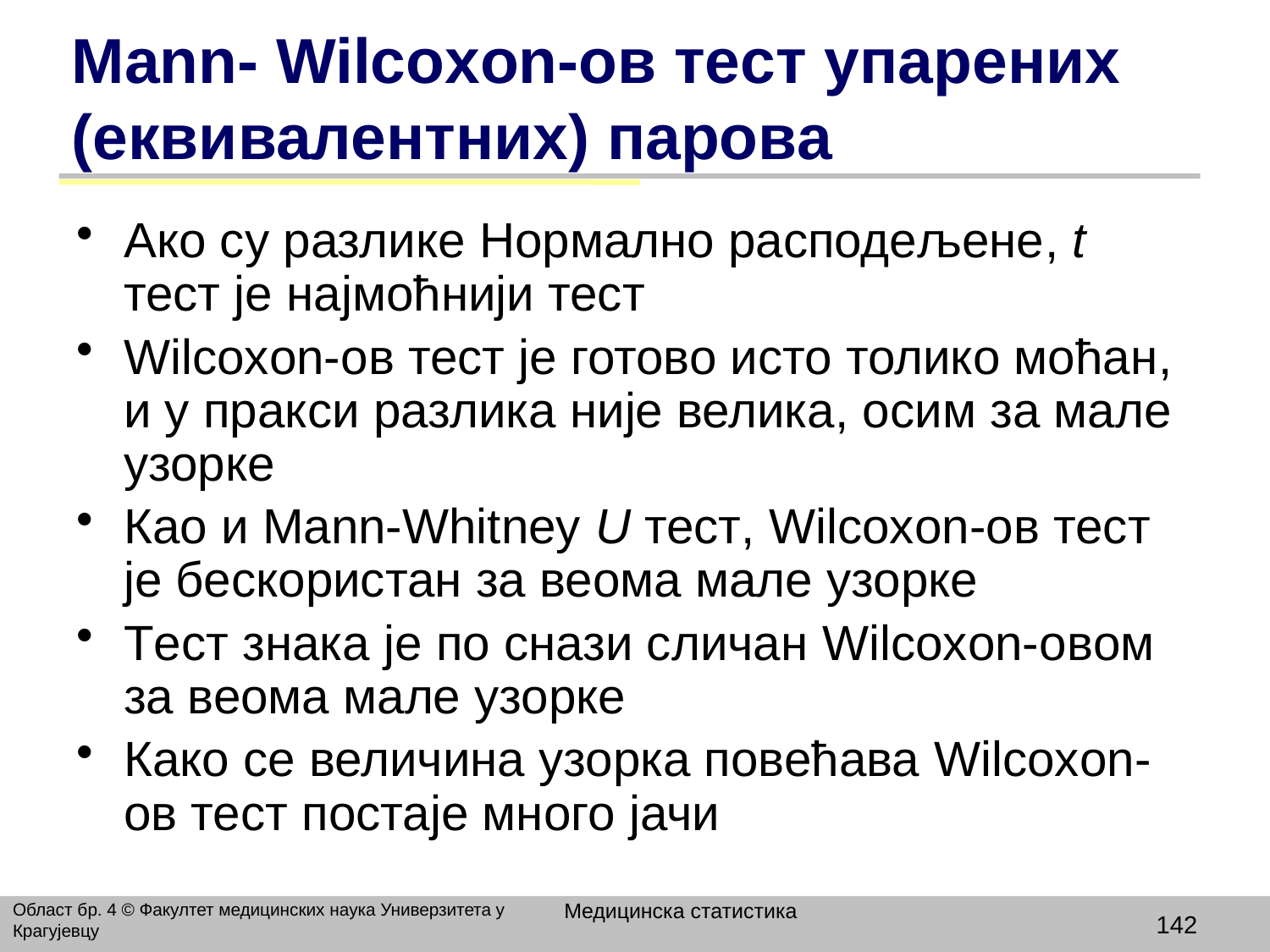

# Мann- Wilcoxon-ов тест упарених (еквивалентних) парова
Ако су разлике Нормално расподељене, t тест је најмоћнији тест
Wilcoxon-ов тест је готово исто толико моћан, и у пракси разлика није велика, осим за мале узорке
Као и Мann-Whitney U тест, Wilcoxon-ов тест је бескористан за веома мале узорке
Тест знака је по снази сличан Wilcoxon-овом за веома мале узорке
Како се величина узорка повећава Wilcoxon-ов тест постаје много јачи
Медицинска статистика
Област бр. 4 © Факултет медицинских наука Универзитета у Крагујевцу
142